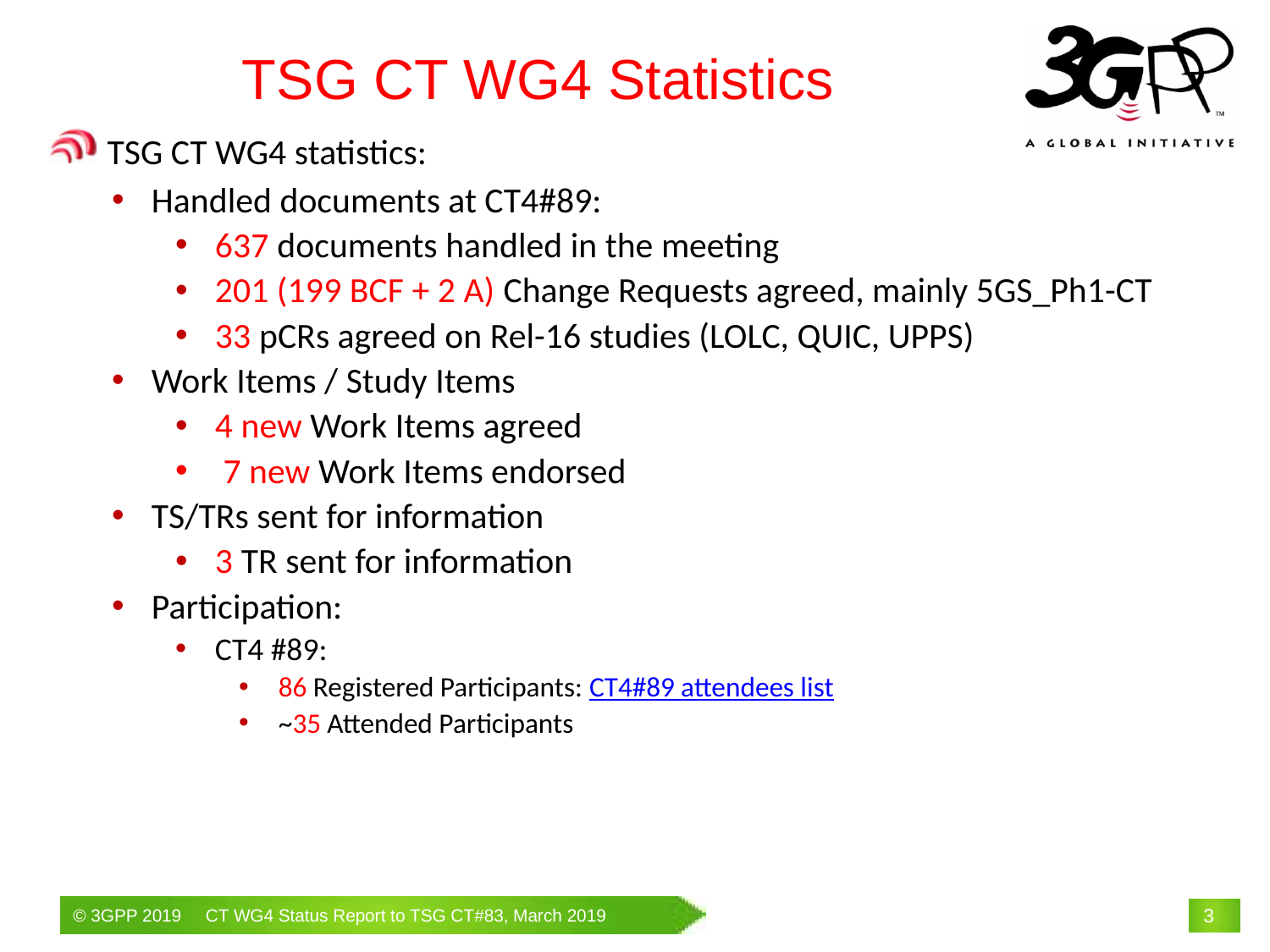

TSG CT WG4 Statistics
 TSG CT WG4 statistics:
Handled documents at CT4#89:
637 documents handled in the meeting
201 (199 BCF + 2 A) Change Requests agreed, mainly 5GS_Ph1-CT
33 pCRs agreed on Rel-16 studies (LOLC, QUIC, UPPS)
Work Items / Study Items
4 new Work Items agreed
7 new Work Items endorsed
TS/TRs sent for information
3 TR sent for information
Participation:
CT4 #89:
86 Registered Participants: CT4#89 attendees list
~35 Attended Participants